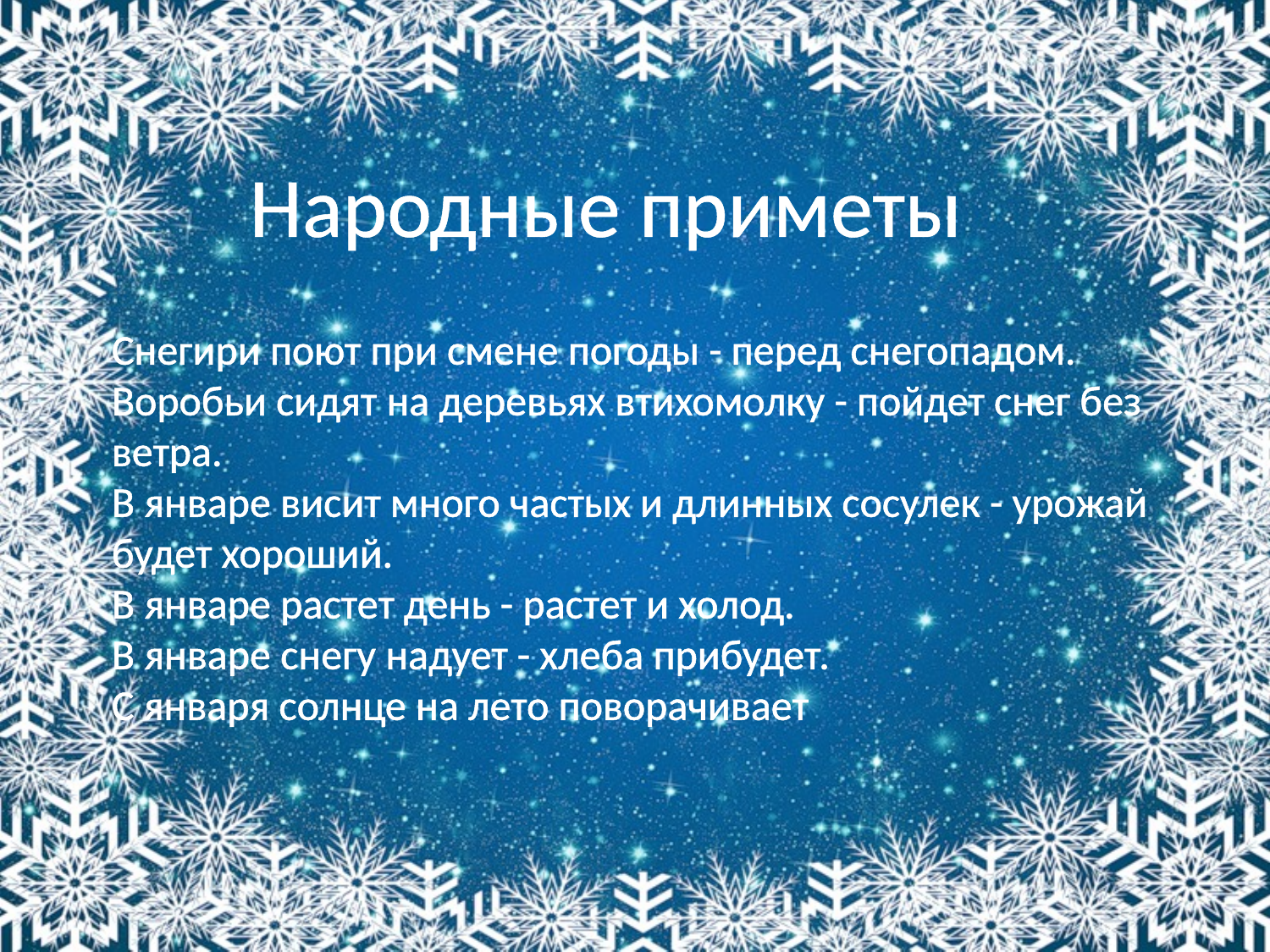

Народные приметы
Снегири поют при смене погоды - перед снегопадом.
Воробьи сидят на деревьях втихомолку - пойдет снег без ветра.
В январе висит много частых и длинных сосулек - урожай будет хороший.
В январе растет день - растет и холод.
В январе снегу надует - хлеба прибудет.
С января солнце на лето поворачивает